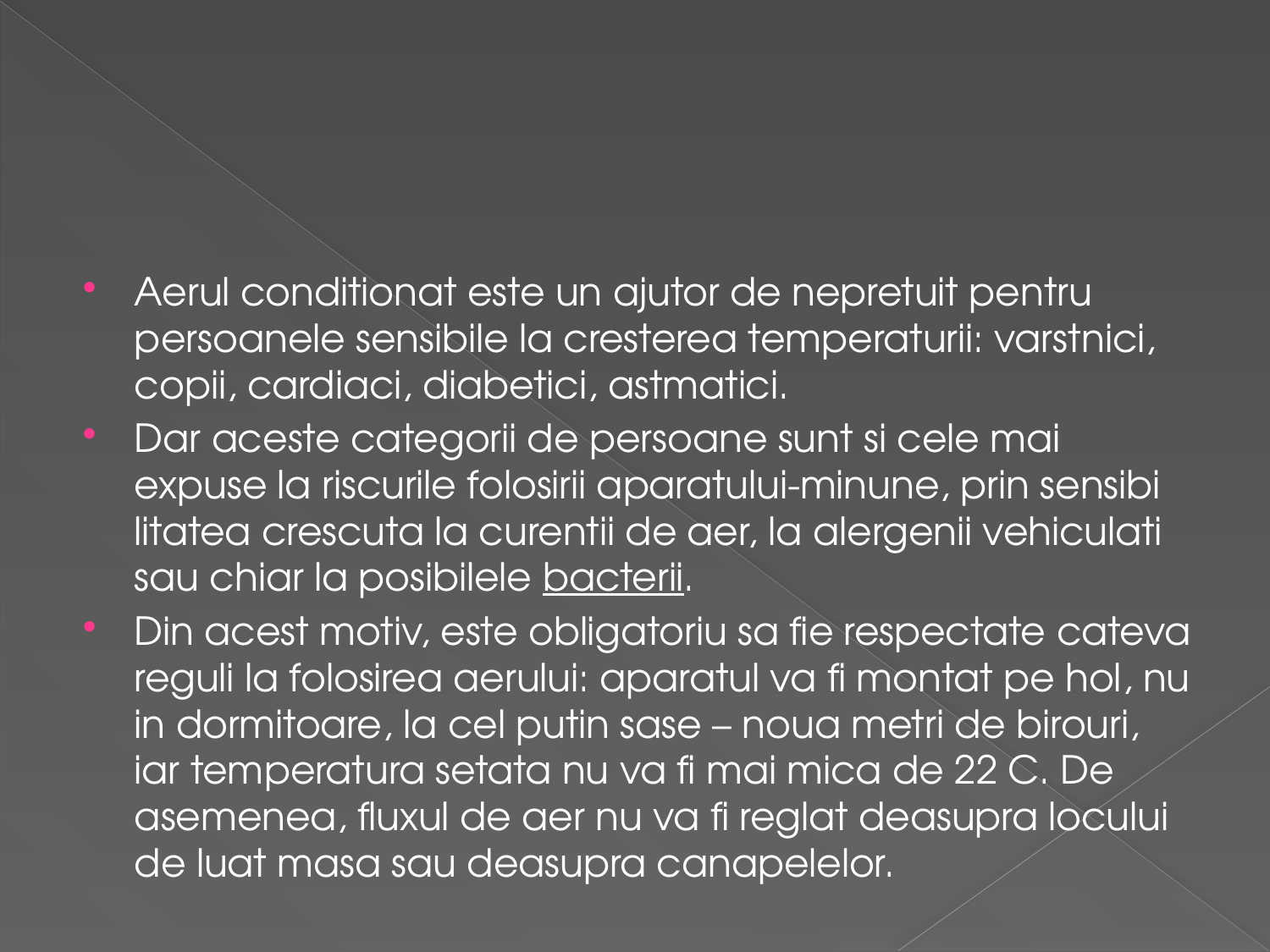

Aerul conditionat este un ajutor de nepretuit pentru persoanele sensibile la cresterea temperaturii: varstnici, copii, cardiaci, diabetici, astmatici.
Dar aceste categorii de persoane sunt si cele mai expuse la riscurile folosirii aparatului-minune, prin sensibi­litatea crescuta la curentii de aer, la alergenii vehiculati sau chiar la posibilele bacterii.
Din acest motiv, este obligatoriu sa fie respectate cateva reguli la folosirea aerului: aparatul va fi montat pe hol, nu in dormitoare, la cel putin sase – noua metri de birouri, iar temperatura setata nu va fi mai mica de 22 C. De asemenea, fluxul de aer nu va fi reglat deasupra locului de luat masa sau deasupra canapelelor.